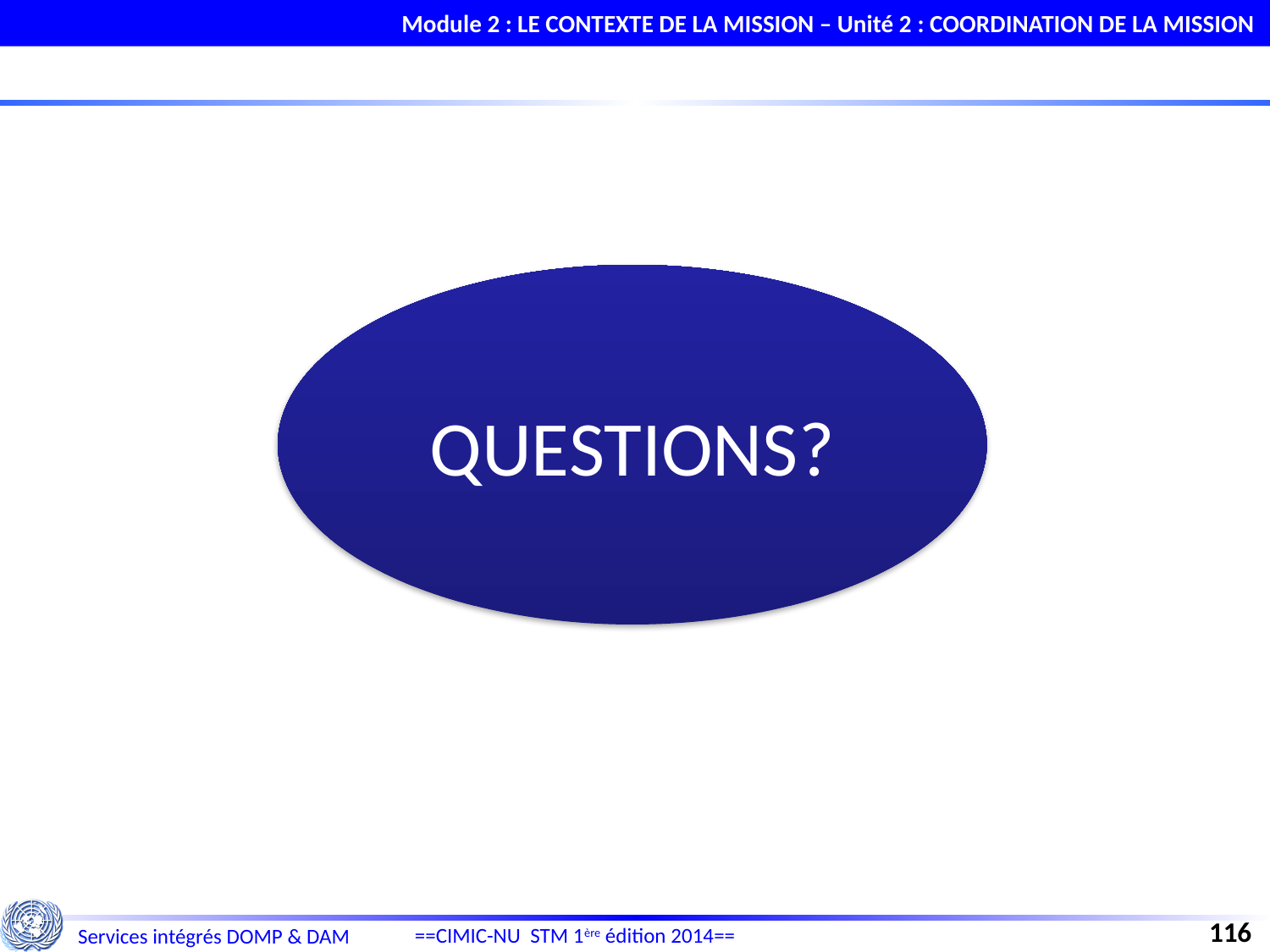

Module 2 : LE CONTEXTE DE LA MISSION – Unité 2 : COORDINATION DE LA MISSION
QUESTIONS?
116
==CIMIC-NU  STM 1ère édition 2014==
Services intégrés DOMP & DAM